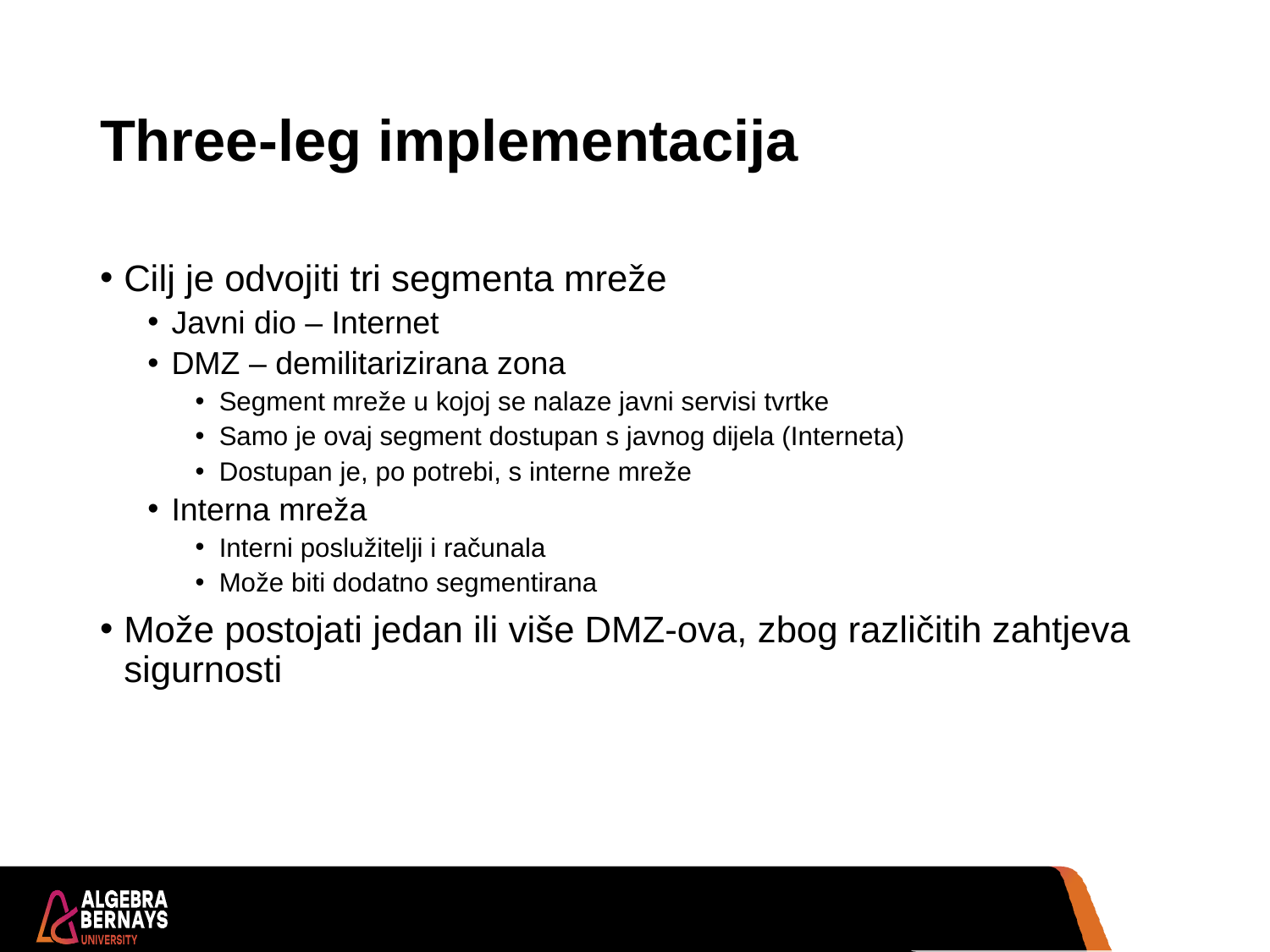

# Three-leg implementacija
Cilj je odvojiti tri segmenta mreže
Javni dio – Internet
DMZ – demilitarizirana zona
Segment mreže u kojoj se nalaze javni servisi tvrtke
Samo je ovaj segment dostupan s javnog dijela (Interneta)
Dostupan je, po potrebi, s interne mreže
Interna mreža
Interni poslužitelji i računala
Može biti dodatno segmentirana
Može postojati jedan ili više DMZ-ova, zbog različitih zahtjeva sigurnosti